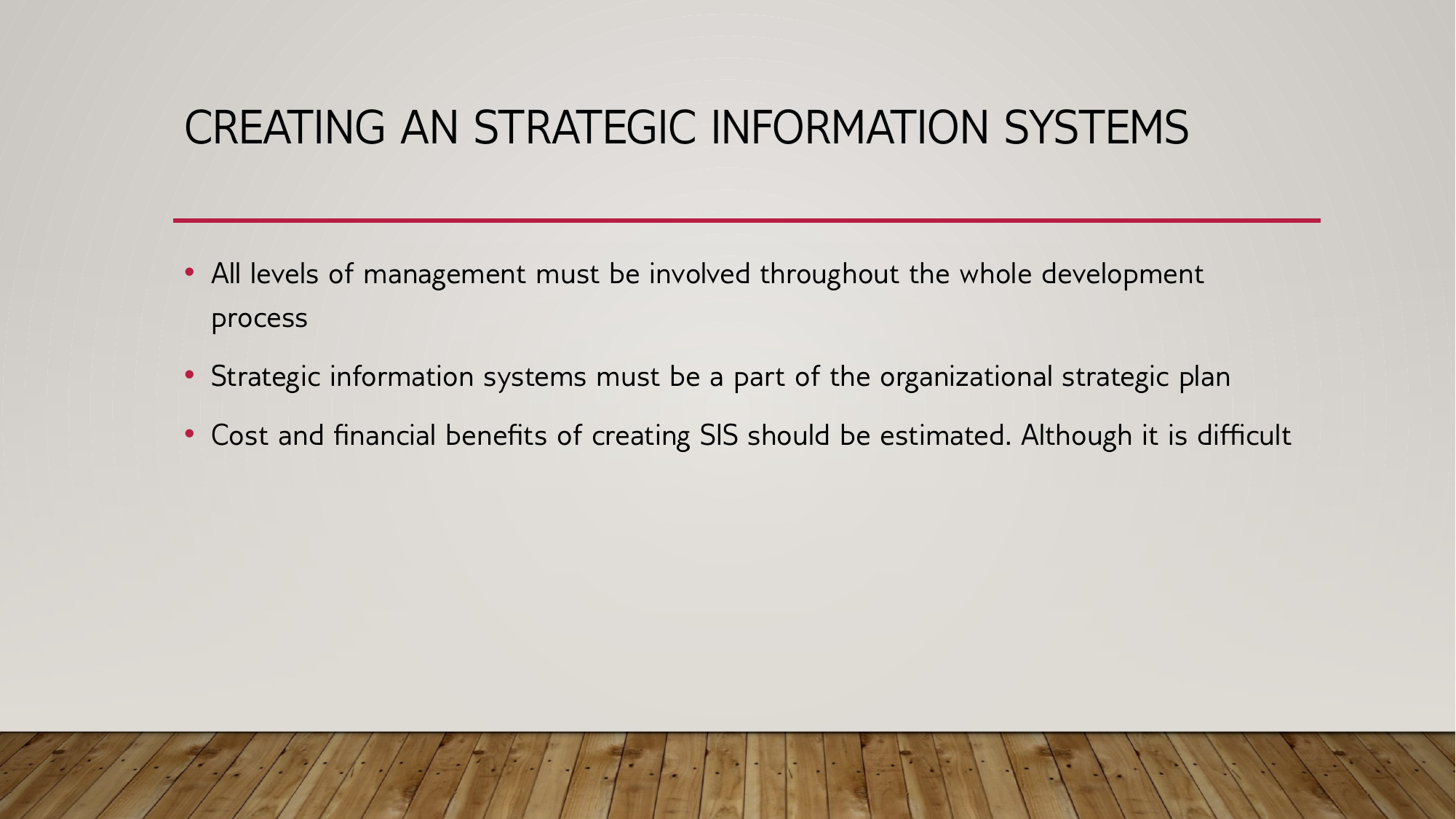

# Creating an strategic information systems
All levels of management must be involved throughout the whole development process
Strategic information systems must be a part of the organizational strategic plan
Cost and financial benefits of creating SIS should be estimated. Although it is difficult